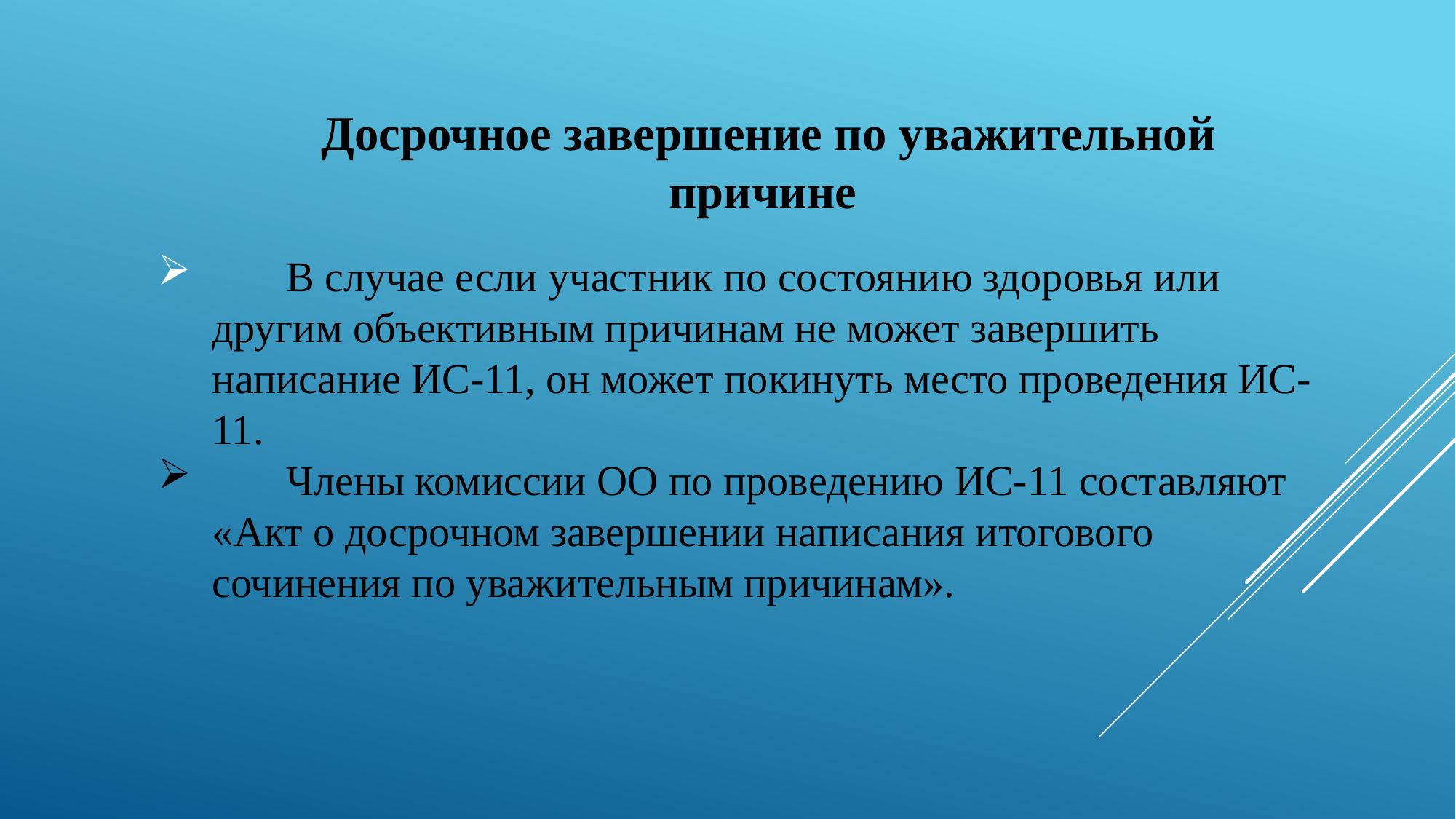

Досрочное завершение по уважительной причине

       В случае если участник по состоянию здоровья или другим объективным причинам не может завершить написание ИС-11, он может покинуть место проведения ИС-11.
       Члены комиссии ОО по проведению ИС-11 составляют «Акт о досрочном завершении написания итогового сочинения по уважительным причинам».